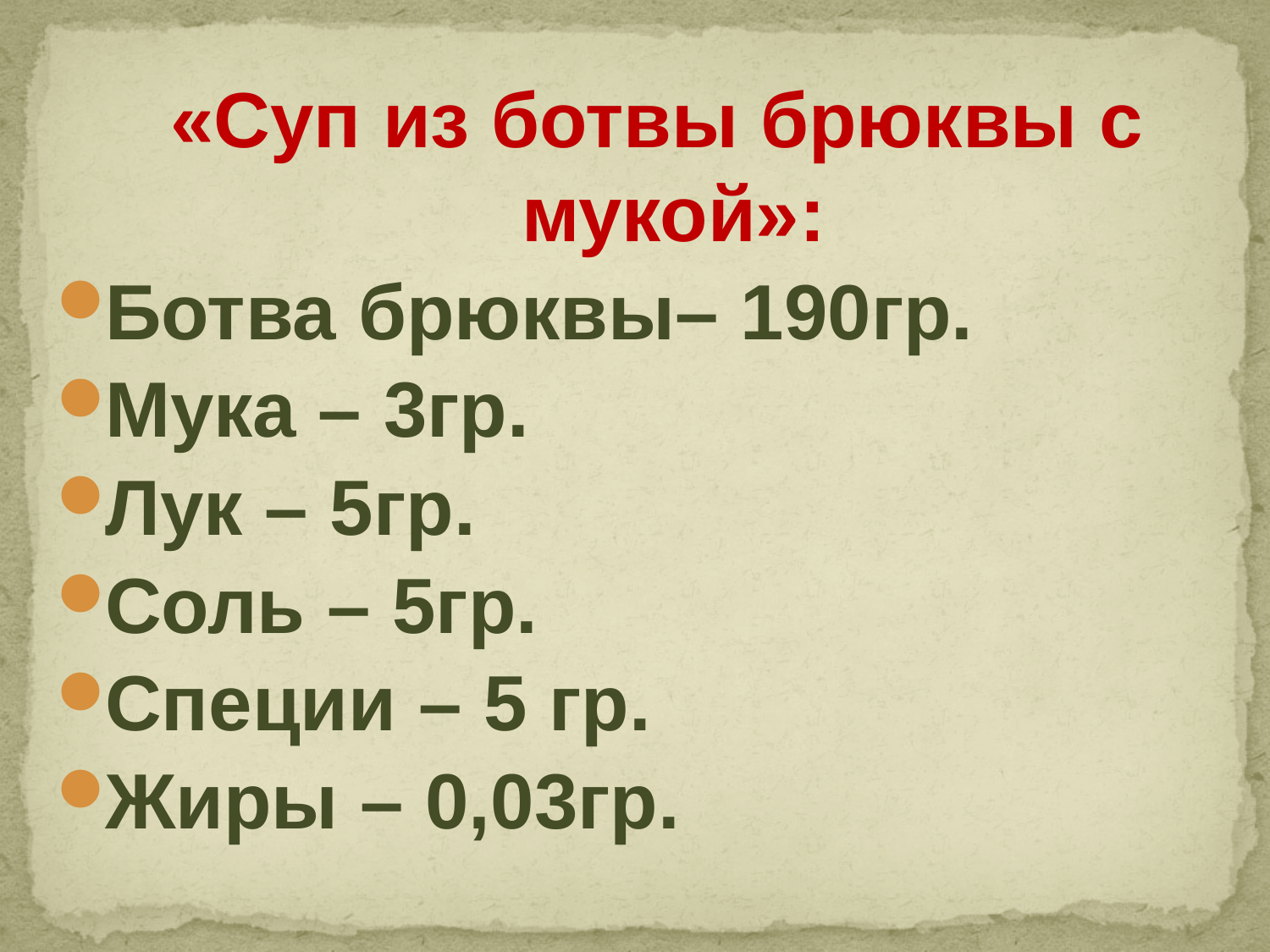

«Суп из ботвы брюквы с мукой»:
Ботва брюквы– 190гр.
Мука – 3гр.
Лук – 5гр.
Соль – 5гр.
Специи – 5 гр.
Жиры – 0,03гр.